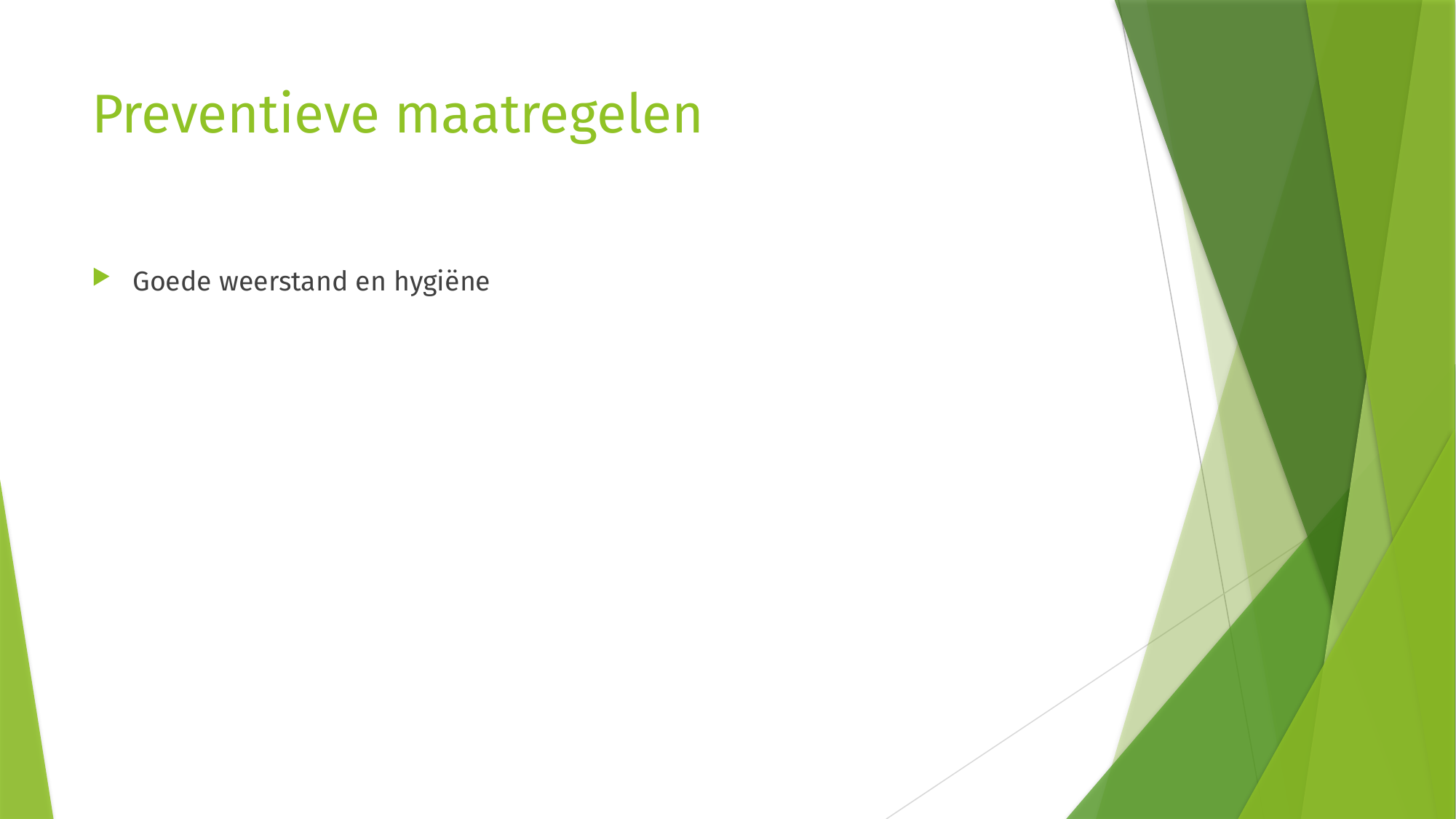

# Preventieve maatregelen
Goede weerstand en hygiëne